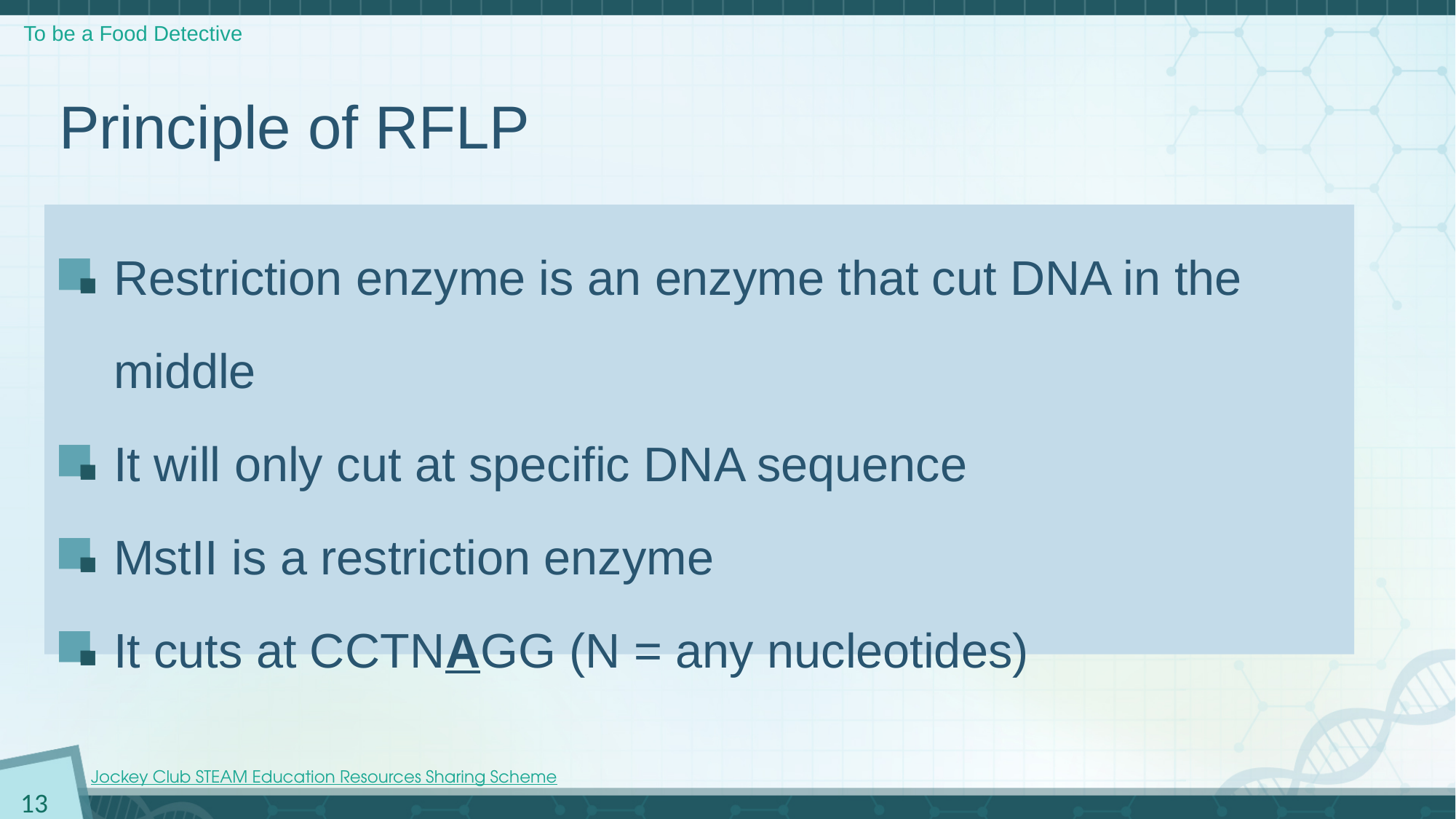

# Principle of RFLP
Restriction enzyme is an enzyme that cut DNA in the middle
It will only cut at specific DNA sequence
MstII is a restriction enzyme
It cuts at CCTNAGG (N = any nucleotides)

13